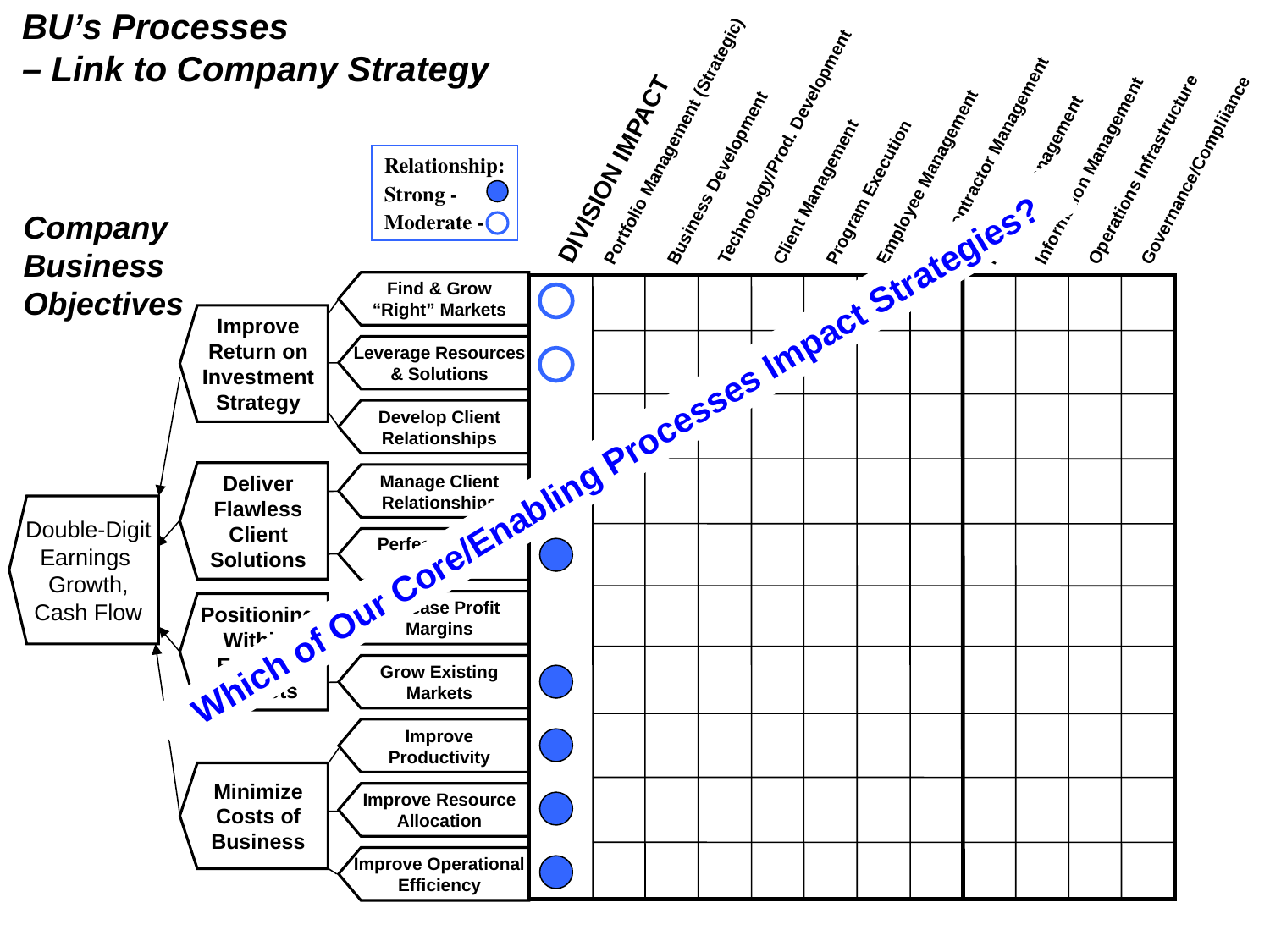

BU’s Processes
– Link to Company Strategy
Portfolio Management (Strategic)
Technology/Prod. Development
Subcontractor Management
Relationship:
Strong -
Moderate -

DIVISION IMPACT
Operations Infrastructure
Governance/Compliiance
Information Management
Employee Management
Business Development
Financial Management
Client Management
Program Execution
Company
Business
Objectives
Find & Grow
“Right” Markets

Improve
Return on
Investment
Strategy

Leverage Resources
& Solutions

Develop Client
Relationships

Which of Our Core/Enabling Processes Impact Strategies?

Deliver
Flawless
Client
Solutions
Manage Client
Relationships

Double-Digit
Earnings
Growth,
Cash Flow

Perfect Project
Execution

Increase Profit
Margins
Positioning
Within
Existing
Markets

Grow Existing
Markets

Improve
Productivity

Minimize
Costs of
Business

Improve Resource
Allocation

Improve Operational
Efficiency